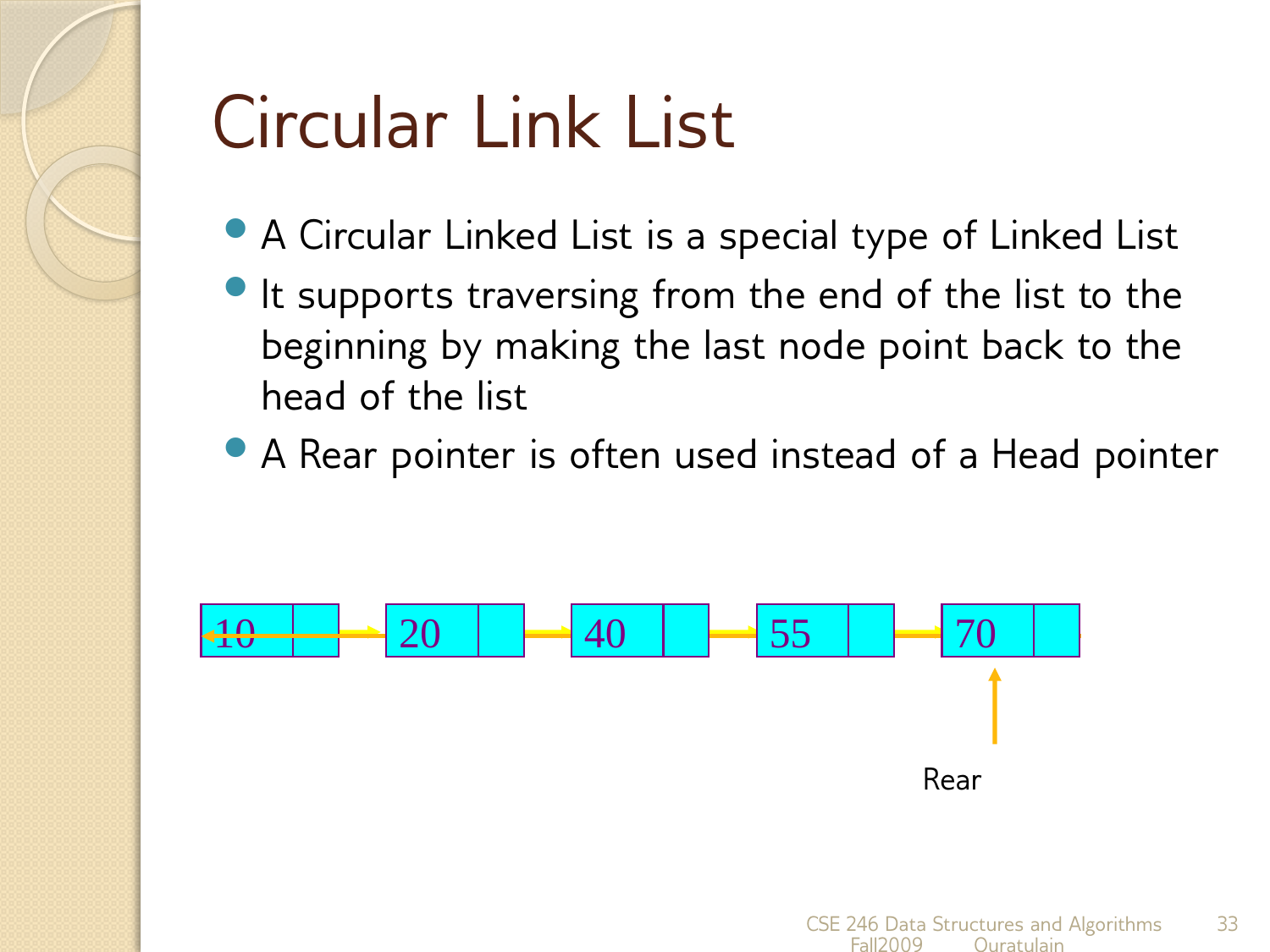

# Circular Link List
A Circular Linked List is a special type of Linked List
It supports traversing from the end of the list to the beginning by making the last node point back to the head of the list
A Rear pointer is often used instead of a Head pointer

10

20

40

55

70

Rear
CSE 246 Data Structures and Algorithms          Fall2009        Quratulain
33